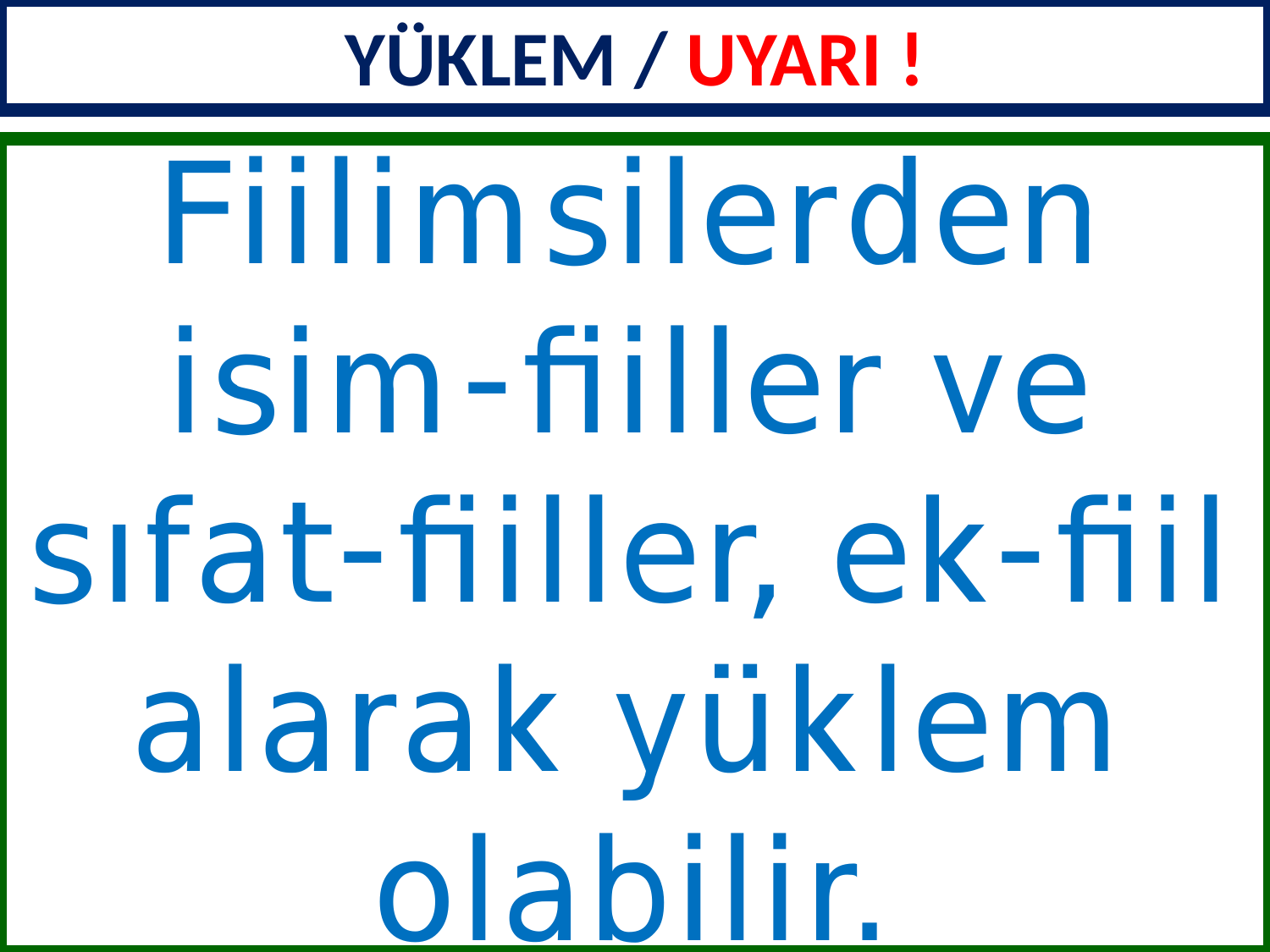

YÜKLEM / UYARI !
Fiilimsilerden isim-fiiller ve sıfat-fiiller, ek-fiil alarak yüklem olabilir.